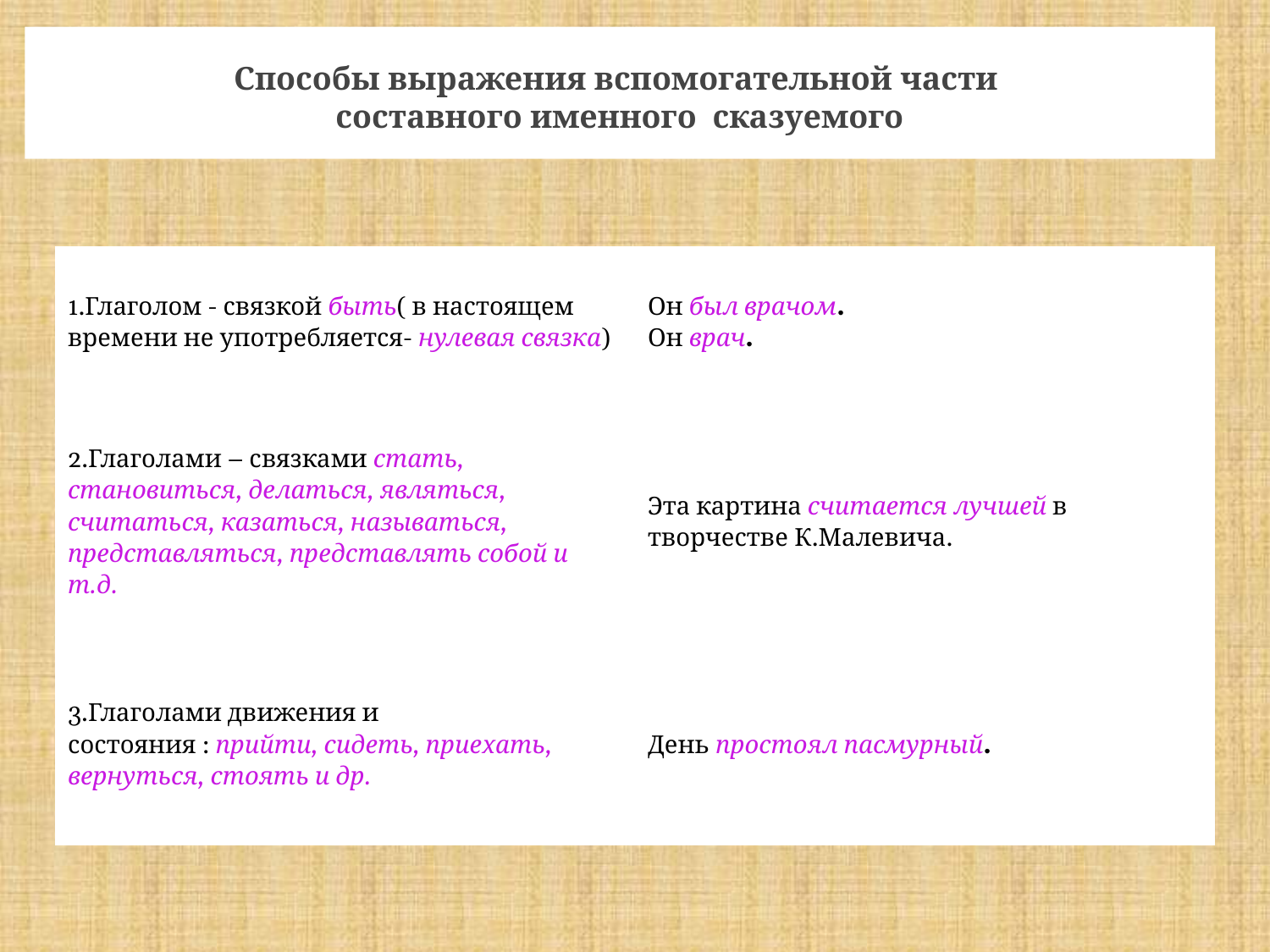

Способы выражения вспомогательной части
составного именного  сказуемого
| 1.Глаголом - связкой быть( в настоящем времени не употребляется- нулевая связка) | Он был врачом. Он врач. |
| --- | --- |
| 2.Глаголами – связками стать, становиться, делаться, являться, считаться, казаться, называться, представляться, представлять собой и т.д. | Эта картина считается лучшей в творчестве К.Малевича. |
| 3.Глаголами движения и состояния : прийти, сидеть, приехать, вернуться, стоять и др. | День простоял пасмурный. |